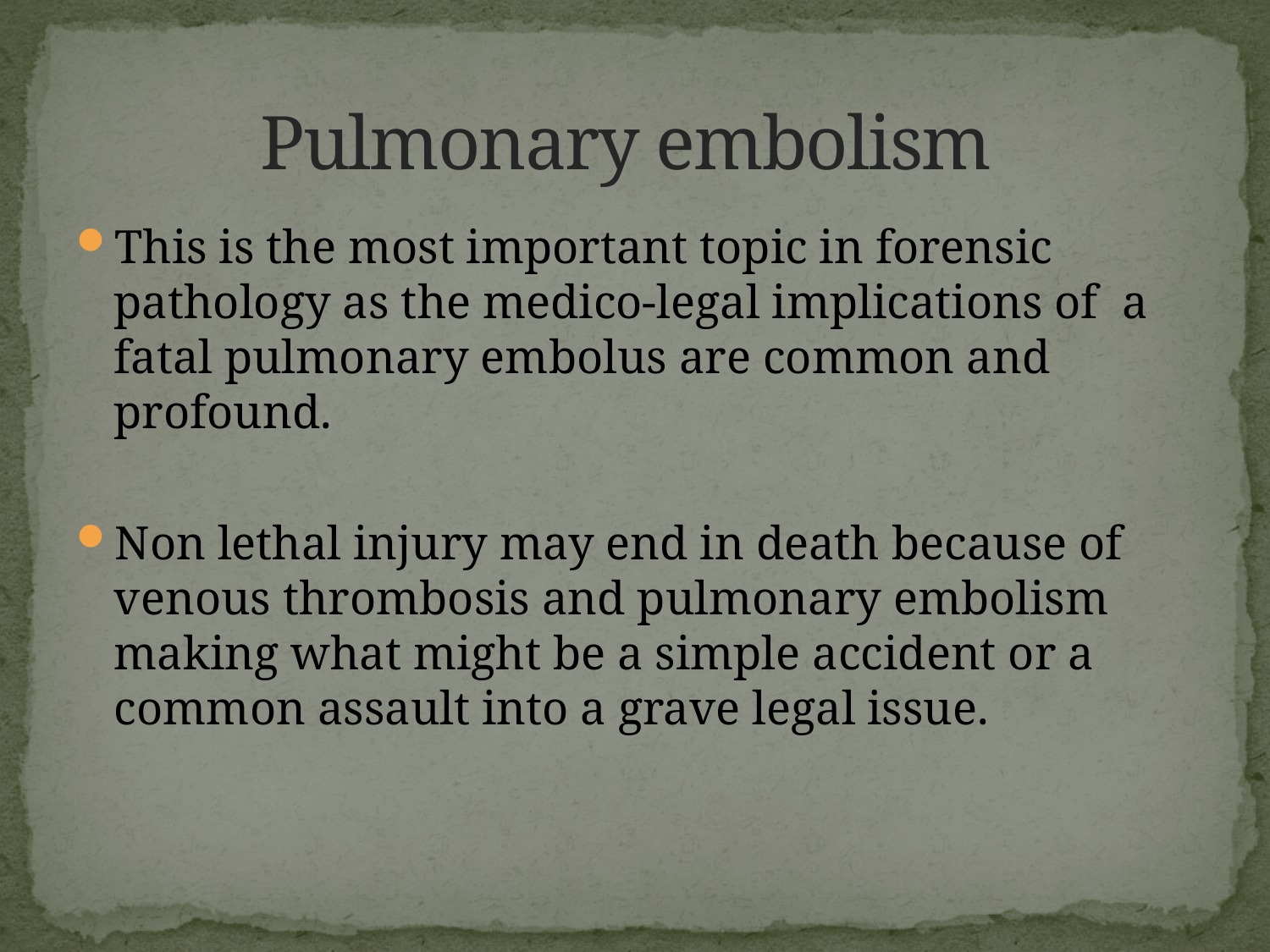

# Pulmonary embolism
This is the most important topic in forensic pathology as the medico-legal implications of  a fatal pulmonary embolus are common and profound.

Non lethal injury may end in death because of venous thrombosis and pulmonary embolism making what might be a simple accident or a common assault into a grave legal issue.